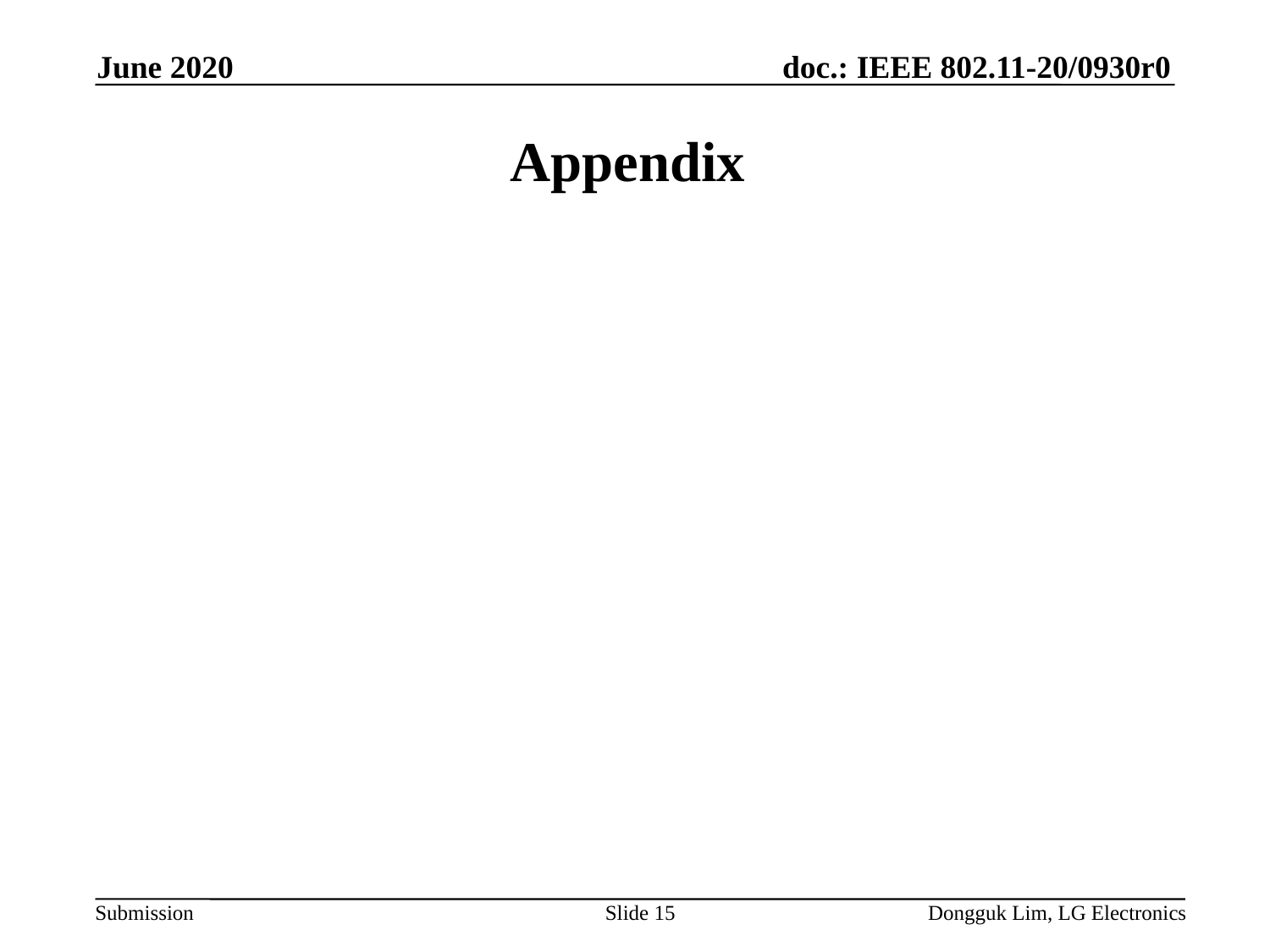

June 2020
# Appendix

Slide 15
Dongguk Lim, LG Electronics